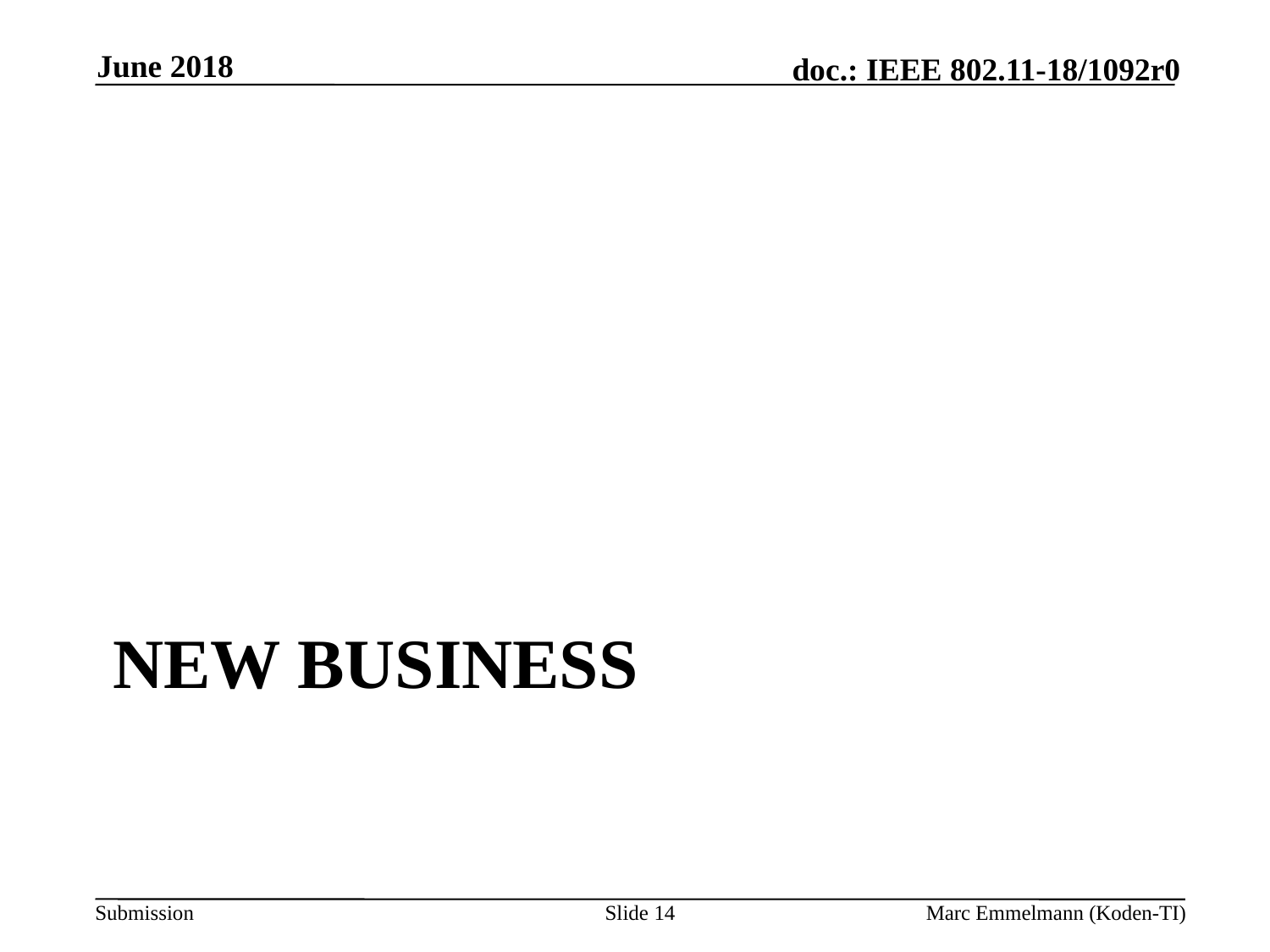

June 2018

# New Business
Slide 14
Marc Emmelmann (Koden-TI)